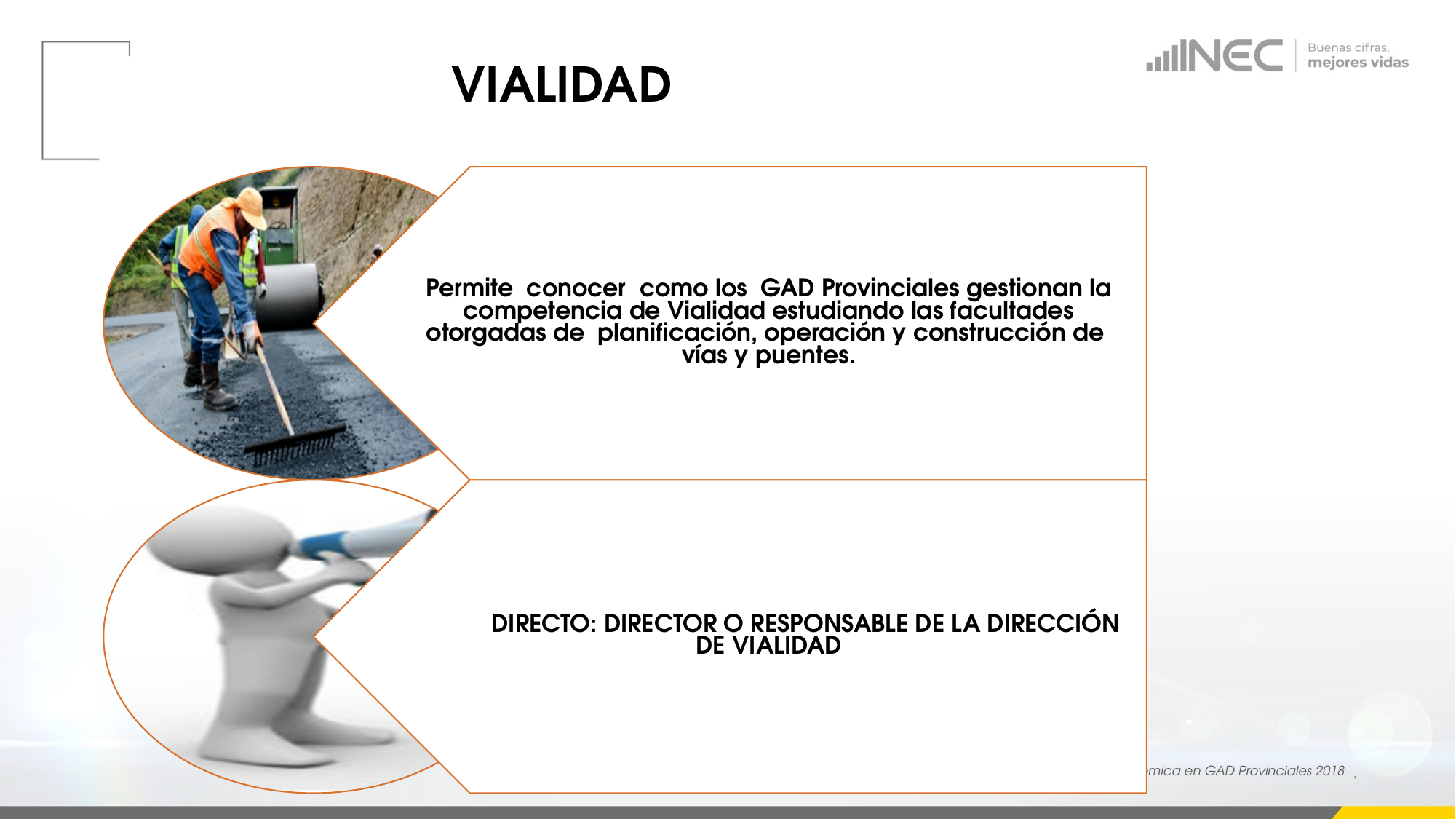

# VIALIDAD
Permite  conocer  como los  GAD Provinciales gestionan la competencia de Vialidad estudiando las facultades otorgadas de  planificación, operación y construcción de  vías y puentes.
           DIRECTO: DIRECTOR O RESPONSABLE DE LA DIRECCIÓN DE VIALIDAD

Censo de Información Ambiental Económica en GAD Provinciales 2018